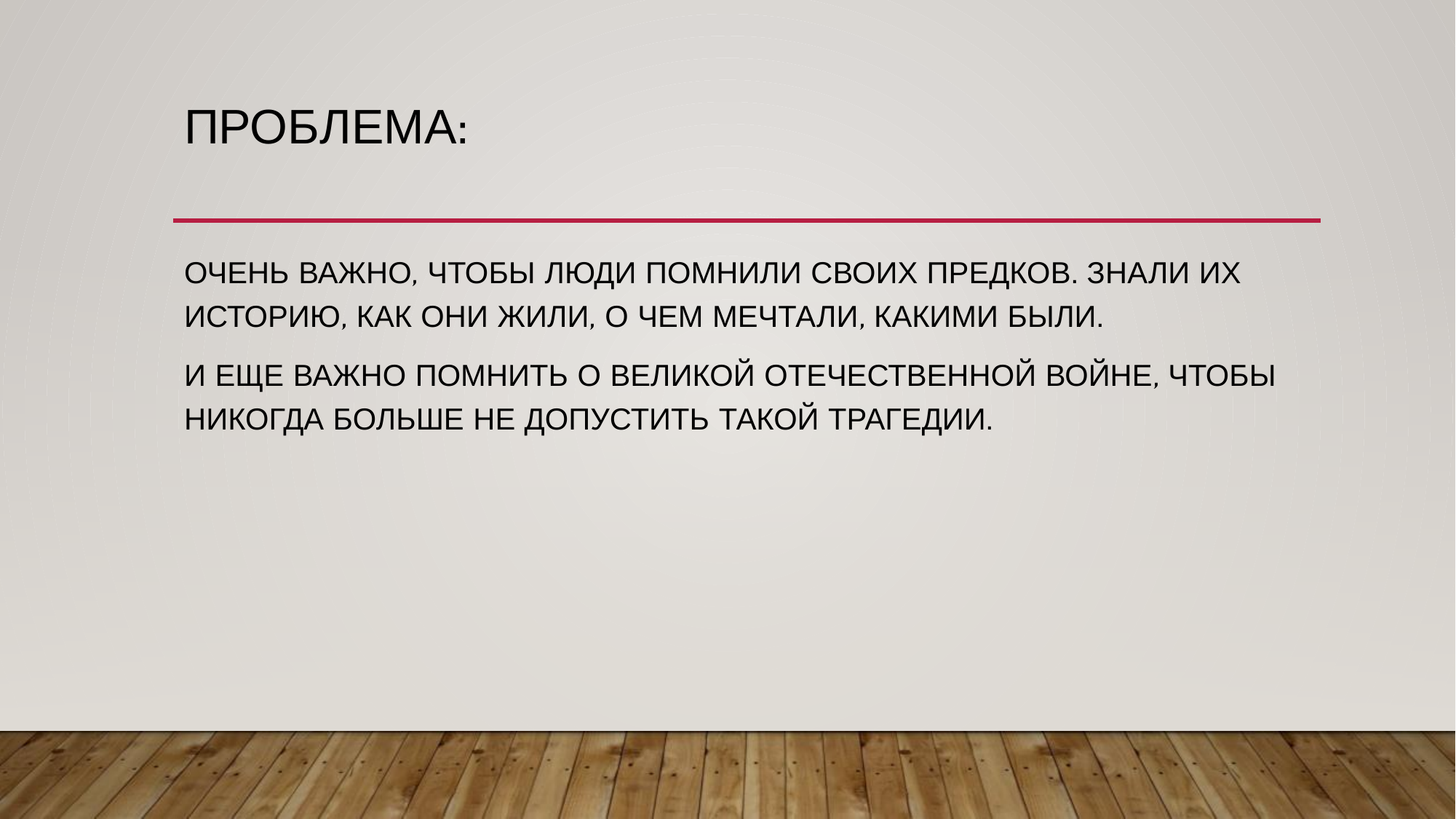

# Проблема:
ОЧЕНЬ ВАЖНО, ЧТОБЫ ЛЮДИ ПОМНИЛИ СВОИХ ПРЕДКОВ. ЗНАЛИ ИХ ИСТОРИЮ, КАК ОНИ ЖИЛИ, О ЧЕМ МЕЧТАЛИ, КАКИМИ БЫЛИ.
И ЕЩЕ ВАЖНО ПОМНИТЬ О ВЕЛИКОЙ ОТЕЧЕСТВЕННОЙ ВОЙНЕ, ЧТОБЫ НИКОГДА БОЛЬШЕ НЕ ДОПУСТИТЬ ТАКОЙ ТРАГЕДИИ.